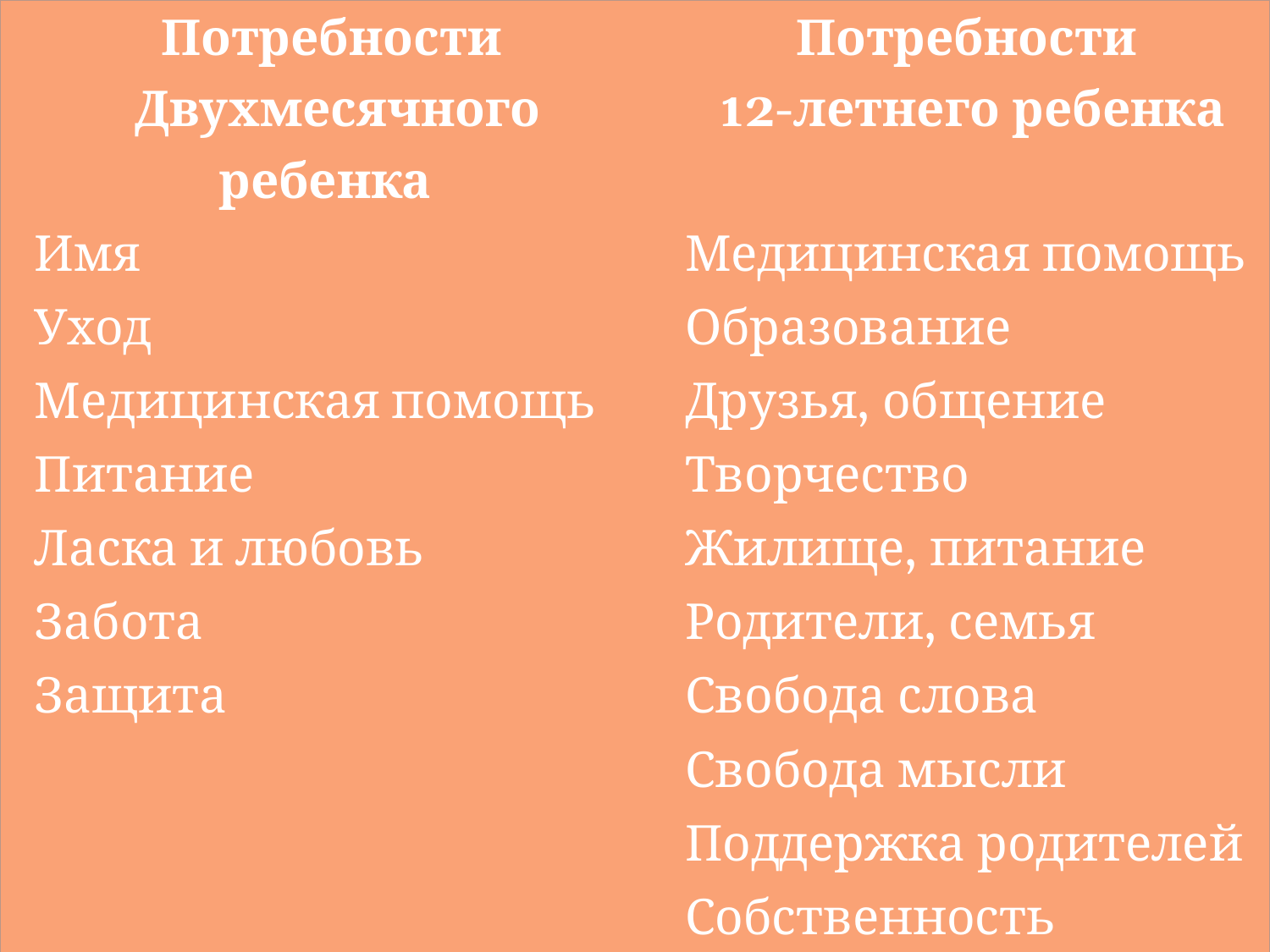

| Потребности Двухмесячного ребенка | Потребности 12-летнего ребенка |
| --- | --- |
| Имя | Медицинская помощь |
| Уход | Образование |
| Медицинская помощь | Друзья, общение |
| Питание | Творчество |
| Ласка и любовь | Жилище, питание |
| Забота | Родители, семья |
| Защита | Свобода слова |
|  | Свобода мысли |
|  | Поддержка родителей |
|  | Собственность |